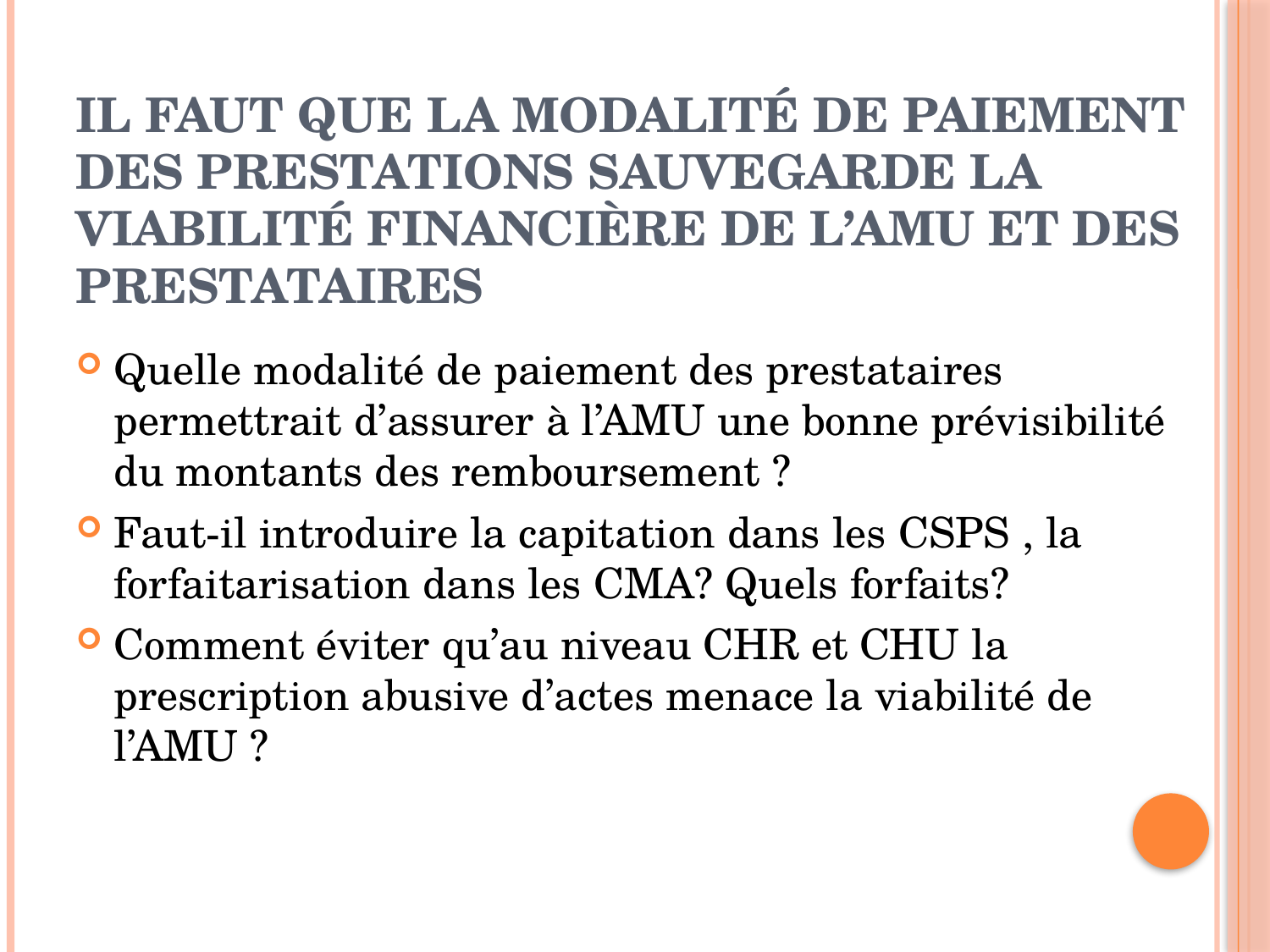

# Il faut que la modalité de paiement des prestations sauvegarde la viabilité financière de l’AMU et des prestataires
Quelle modalité de paiement des prestataires permettrait d’assurer à l’AMU une bonne prévisibilité du montants des remboursement ?
Faut-il introduire la capitation dans les CSPS , la forfaitarisation dans les CMA? Quels forfaits?
Comment éviter qu’au niveau CHR et CHU la prescription abusive d’actes menace la viabilité de l’AMU ?